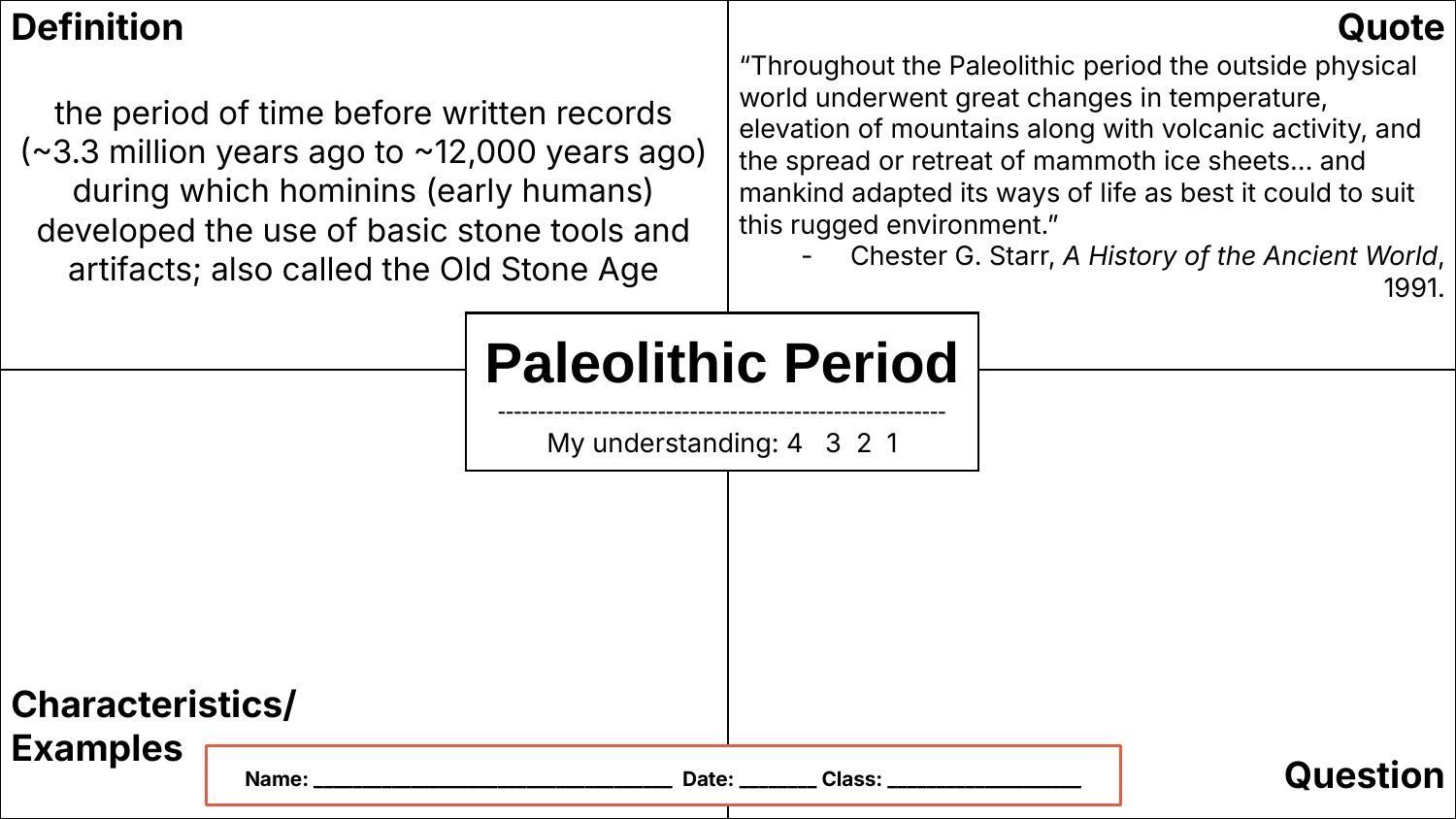

| Definition the period of time before written records (~3.3 million years ago to ~12,000 years ago) during which hominins (early humans) developed the use of basic stone tools and artifacts; also called the Old Stone Age | Quote “Throughout the Paleolithic period the outside physical world underwent great changes in temperature, elevation of mountains along with volcanic activity, and the spread or retreat of mammoth ice sheets… and mankind adapted its ways of life as best it could to suit this rugged environment.” Chester G. Starr, A History of the Ancient World, 1991. |
| --- | --- |
| Characteristics/ Examples | Question |
Paleolithic Period
--------------------------------------------------------
My understanding: 4   3  2  1
Name: _____________________________________  Date: ________ Class: ____________________